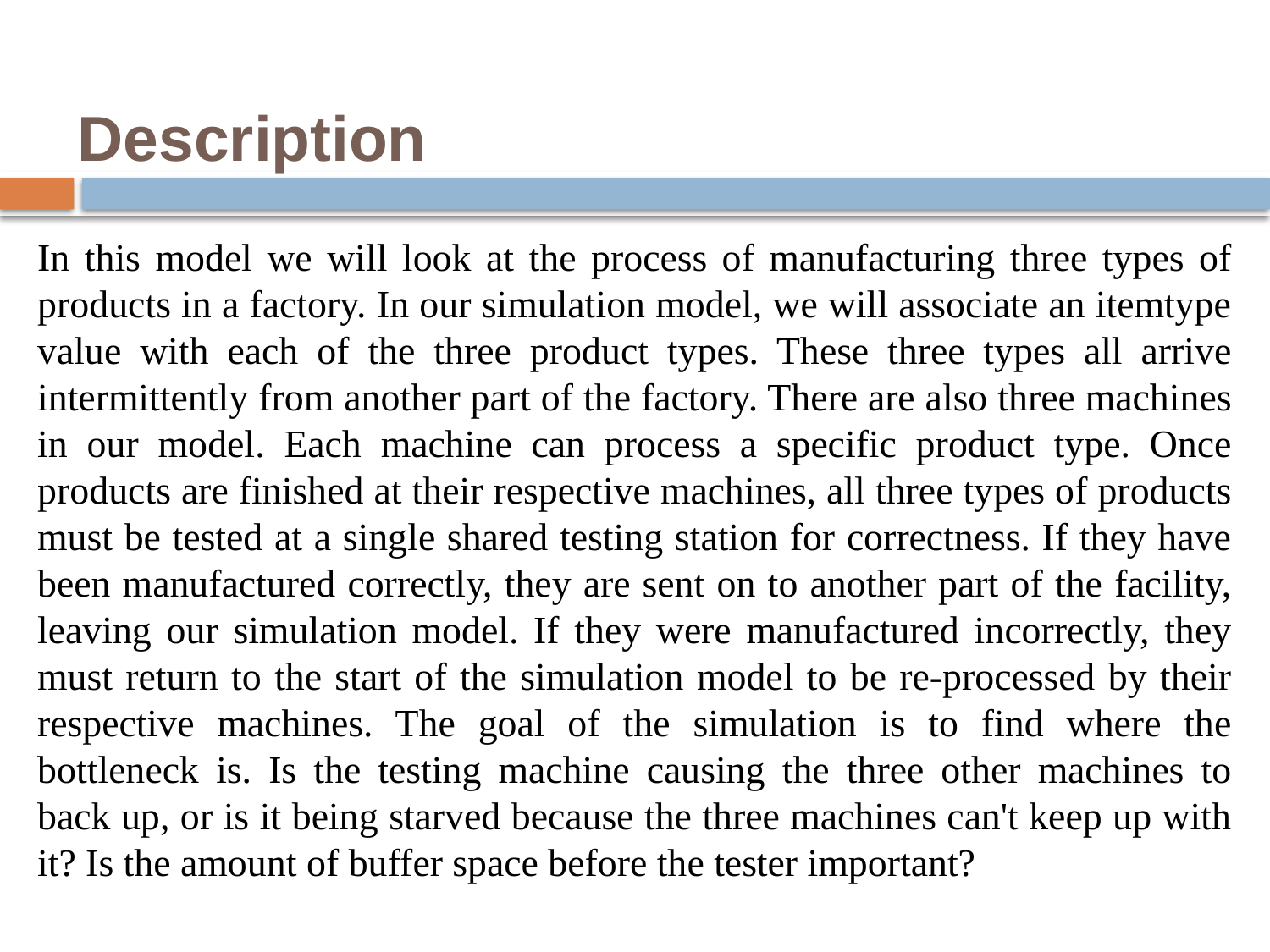

# Description
In this model we will look at the process of manufacturing three types of products in a factory. In our simulation model, we will associate an itemtype value with each of the three product types. These three types all arrive intermittently from another part of the factory. There are also three machines in our model. Each machine can process a specific product type. Once products are finished at their respective machines, all three types of products must be tested at a single shared testing station for correctness. If they have been manufactured correctly, they are sent on to another part of the facility, leaving our simulation model. If they were manufactured incorrectly, they must return to the start of the simulation model to be re-processed by their respective machines. The goal of the simulation is to find where the bottleneck is. Is the testing machine causing the three other machines to back up, or is it being starved because the three machines can't keep up with it? Is the amount of buffer space before the tester important?